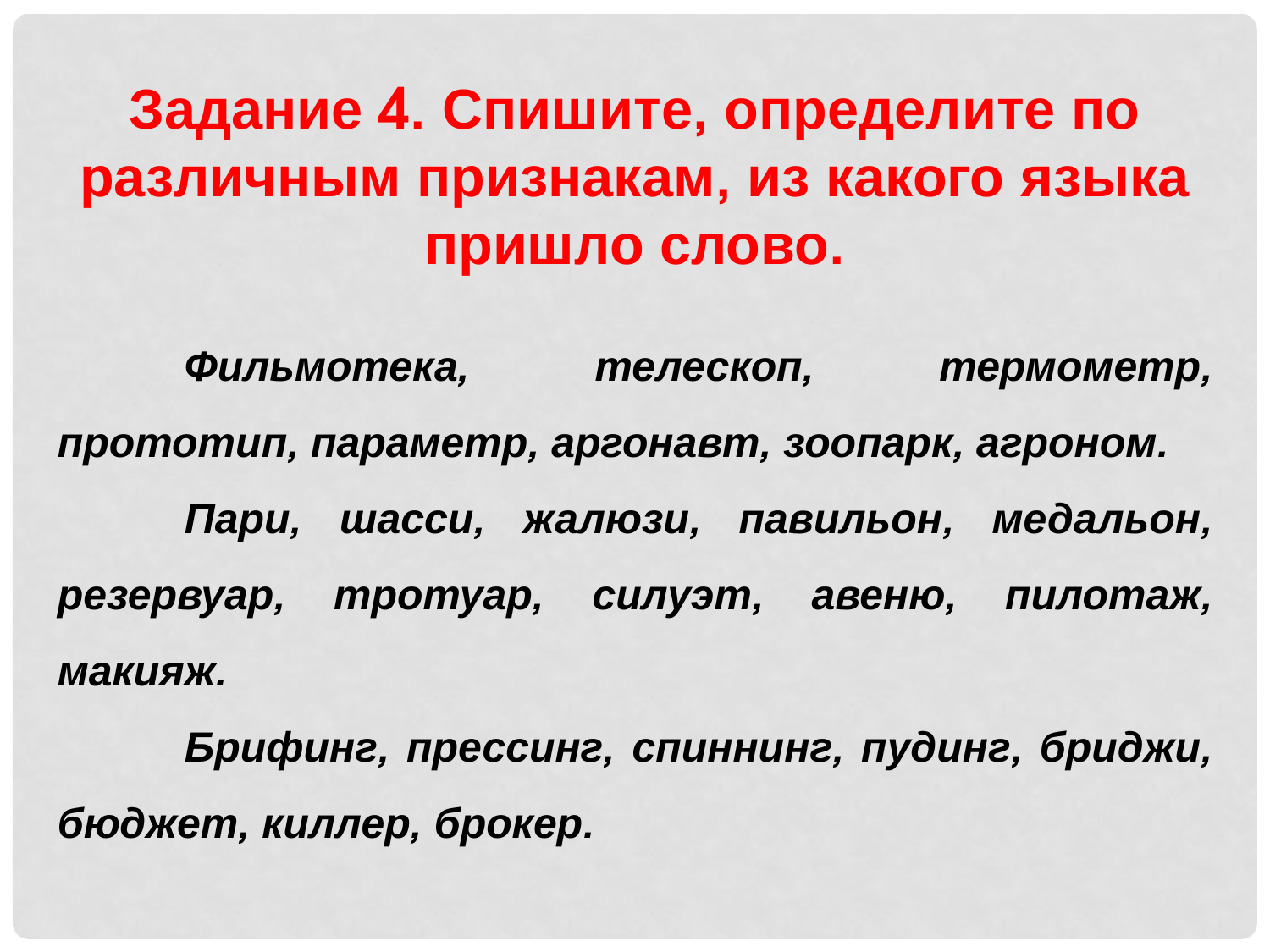

Задание 4. Спишите, определите по различным признакам, из какого языка пришло слово.

	Фильмотека, телескоп, термометр, прототип, параметр, аргонавт, зоопарк, агроном.
	Пари, шасси, жалюзи, павильон, медальон, резервуар, тротуар, силуэт, авеню, пилотаж, макияж.
	Брифинг, прессинг, спиннинг, пудинг, бриджи, бюджет, киллер, брокер.